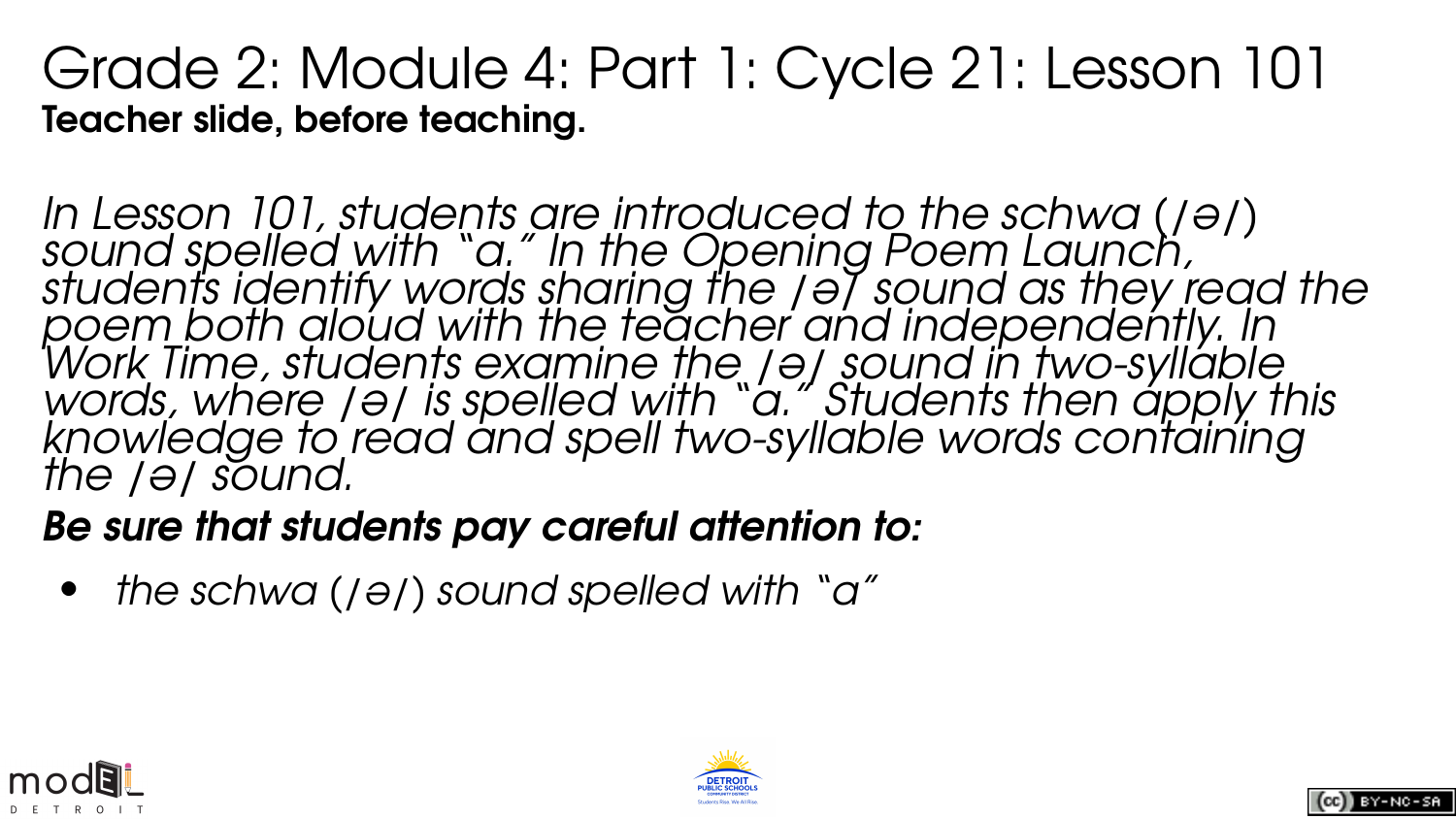

# Grade 2: Module 4: Part 1: Cycle 21: Lesson 101
Teacher slide, before teaching.
In Lesson 101, students are introduced to the schwa (/ə/) sound spelled with “a.” In the Opening Poem Launch, students identify words sharing the /ə/ sound as they read the poem both aloud with the teacher and independently. In Work Time, students examine the /ə/ sound in two-syllable words, where /ə/ is spelled with “a.” Students then apply this knowledge to read and spell two-syllable words containing the /ə/ sound.
Be sure that students pay careful attention to:
the schwa (/ə/) sound spelled with “a”